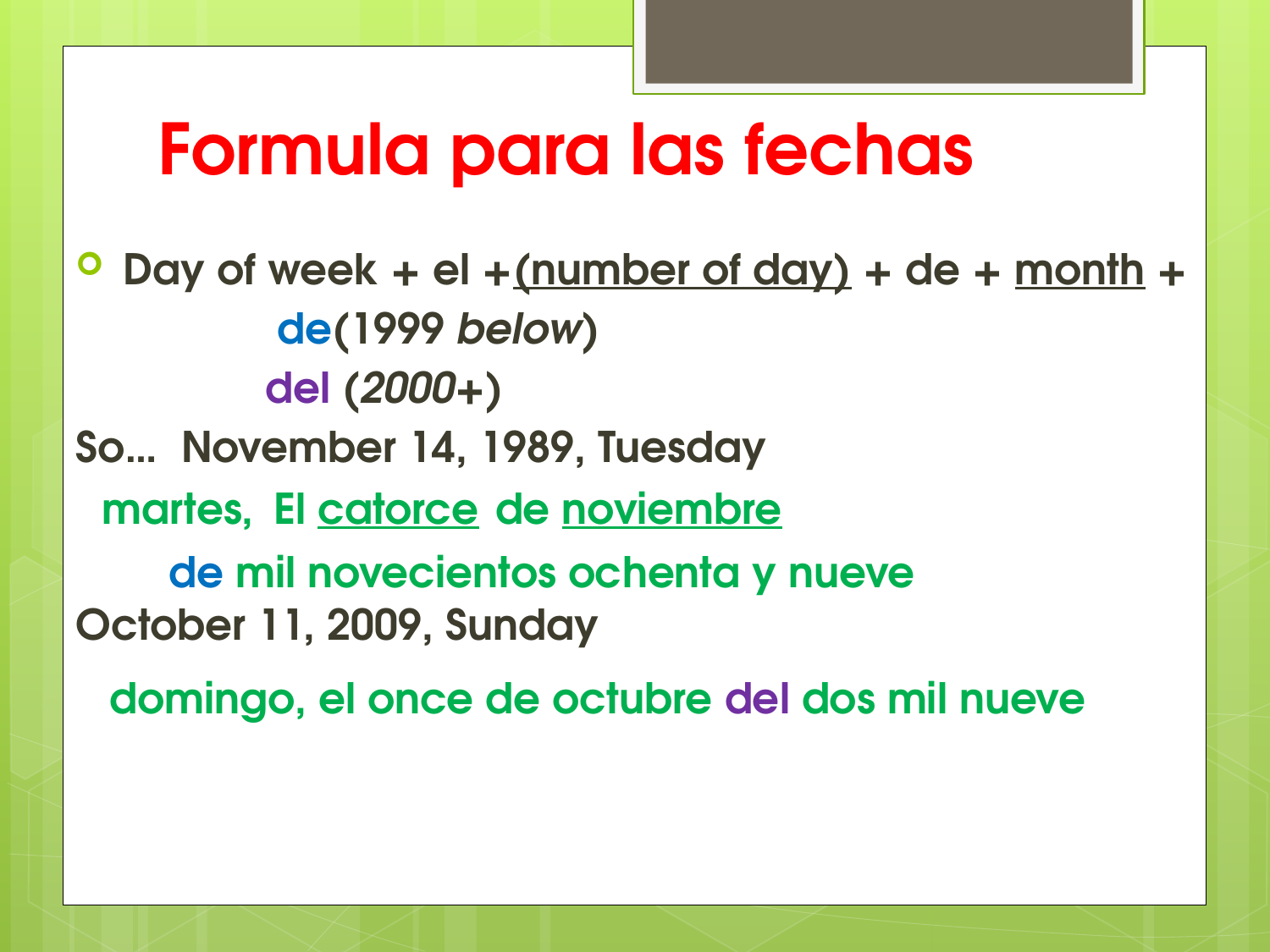

# Formula para las fechas
Day of week + el +(number of day) + de + month +
                 de(1999 below)
                del (2000+)
So…  November 14, 1989, Tuesday

October 11, 2009, Sunday
martes,
El catorce
de noviembre
de mil novecientos ochenta y nueve
domingo, el once de octubre del dos mil nueve